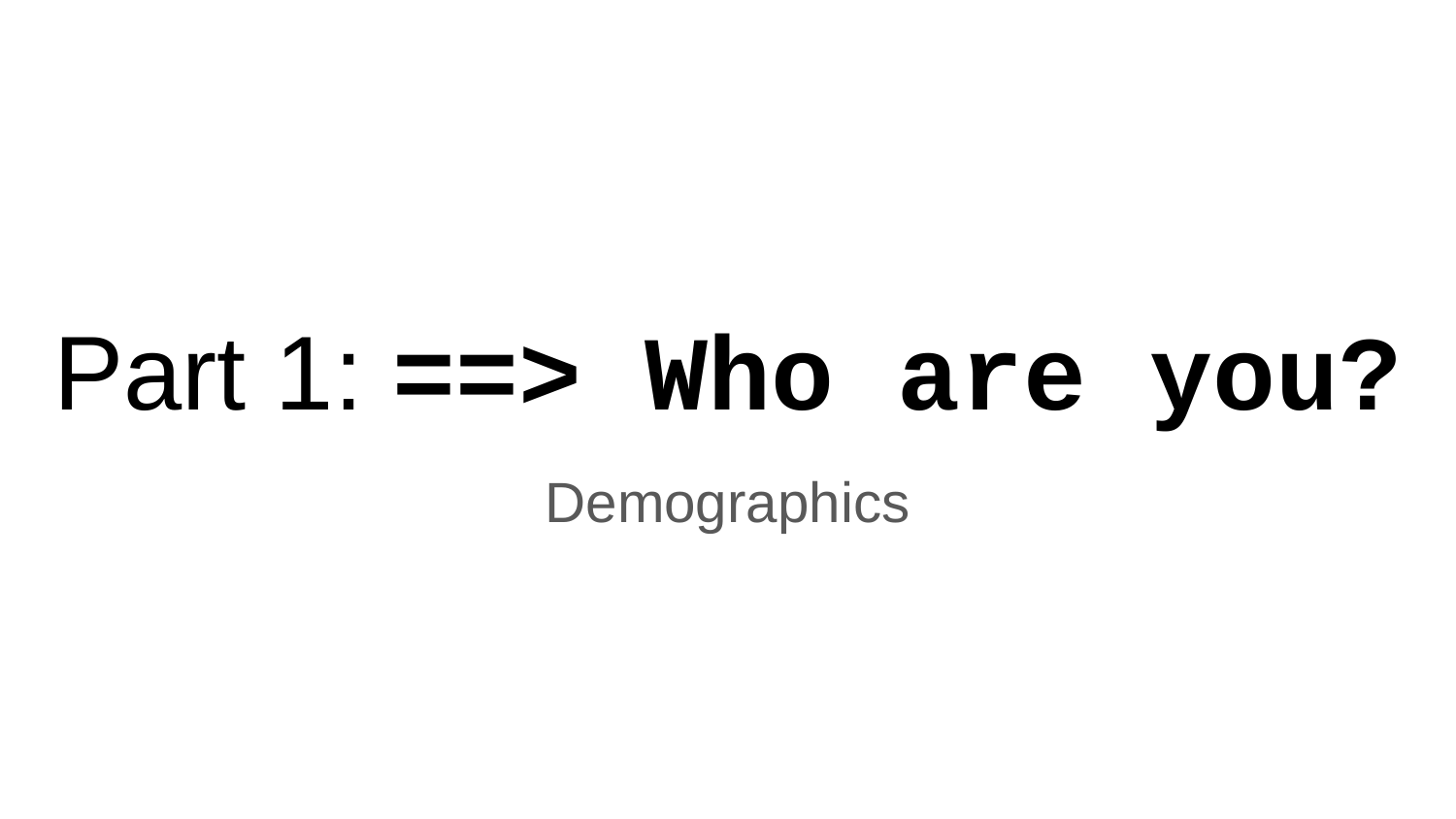

# Part 1: ==> Who are you?
Demographics